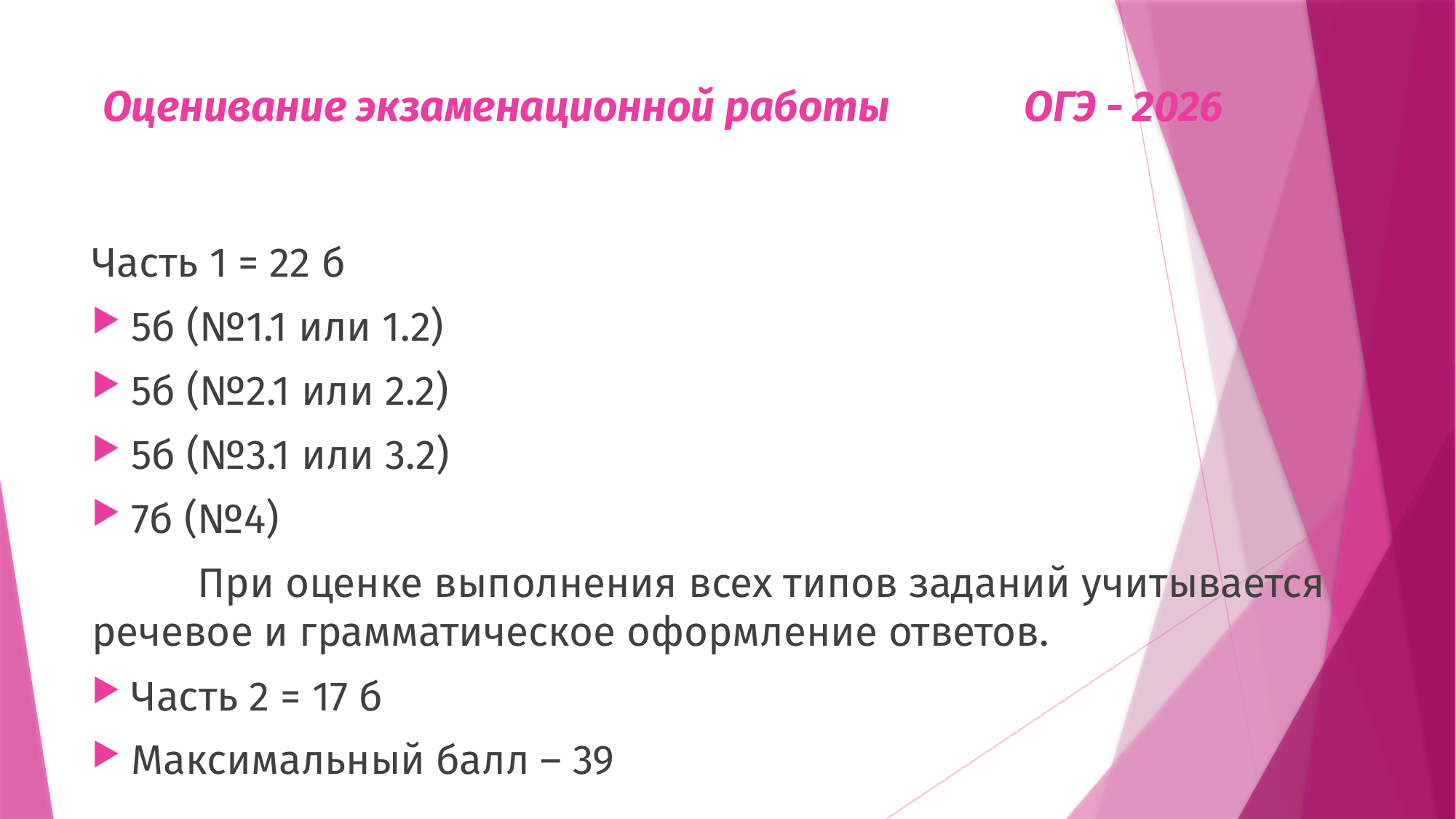

# Оценивание экзаменационной работы              ОГЭ - 2026
Часть 1 = 22 б
5б (№1.1 или 1.2)
5б (№2.1 или 2.2)
5б (№3.1 или 3.2)
7б (№4)
	При оценке выполнения всех типов заданий учитывается речевое и грамматическое оформление ответов.
Часть 2 = 17 б
Максимальный балл – 39